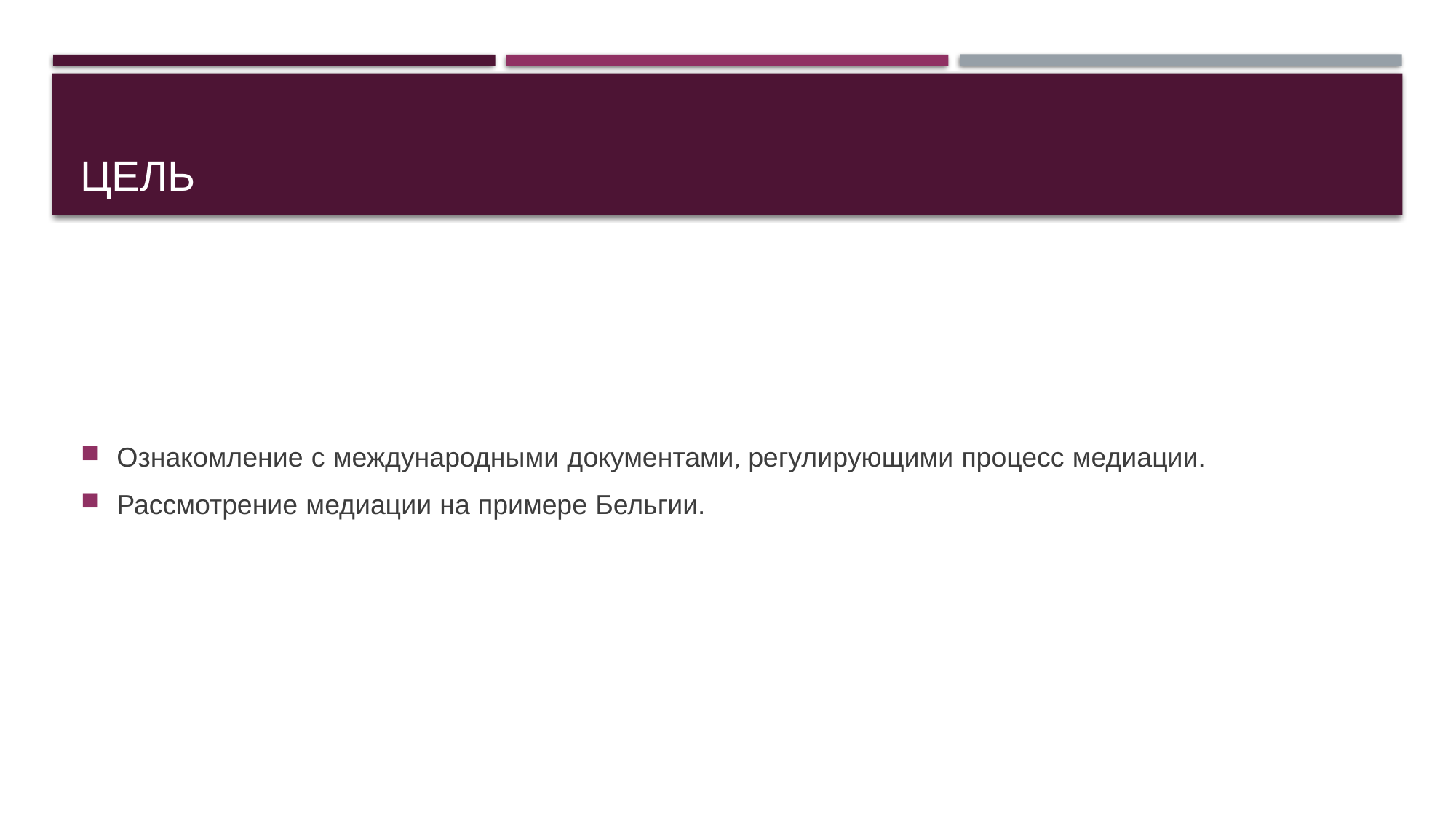

# Цель
Ознакомление с международными документами, регулирующими процесс медиации.
Рассмотрение медиации на примере Бельгии.